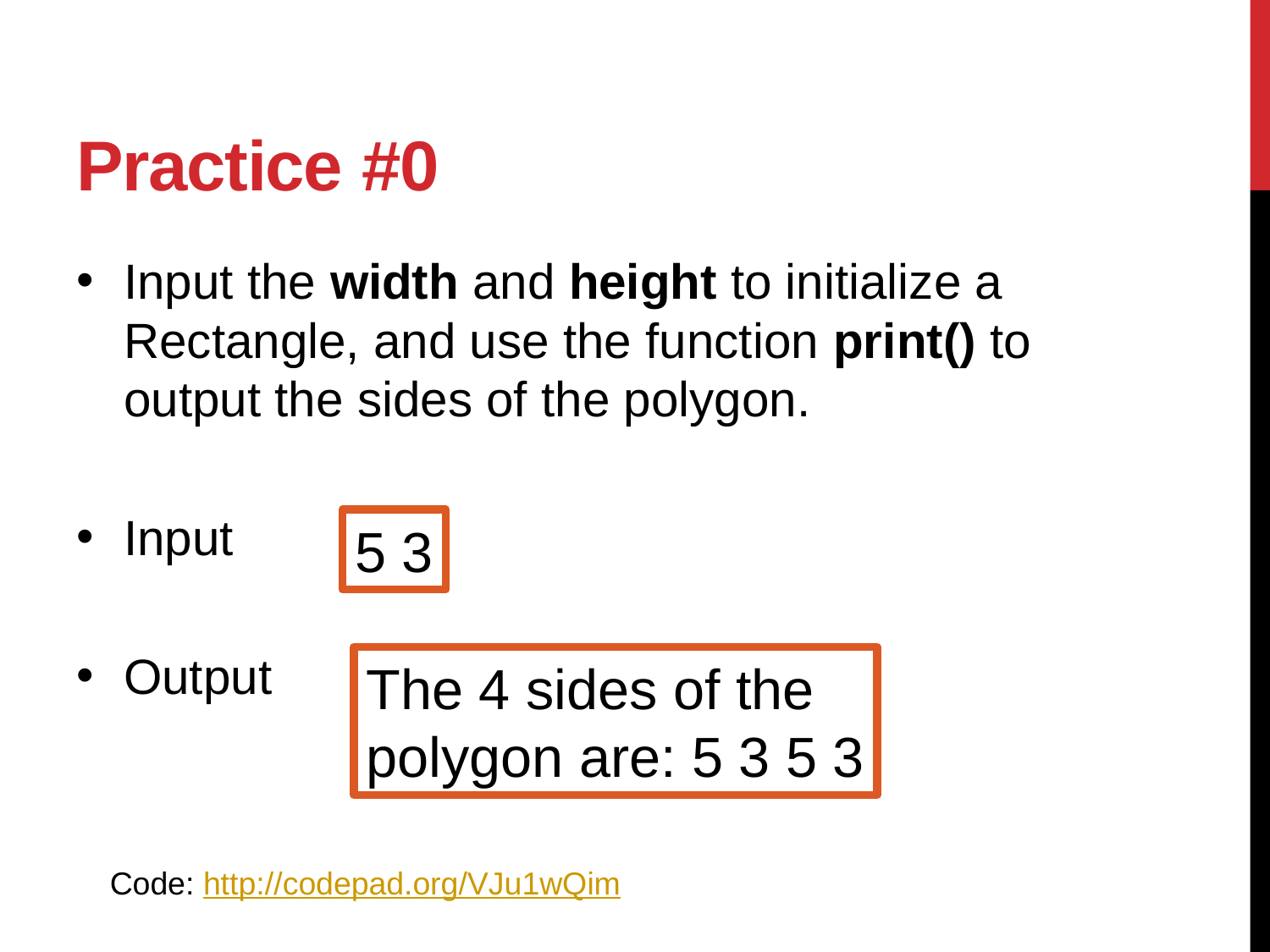

Practice #0
Input the width and height to initialize a Rectangle, and use the function print() to output the sides of the polygon.
Input
Output

5 3
The 4 sides of the
polygon are: 5 3 5 3
Code: http://codepad.org/VJu1wQim